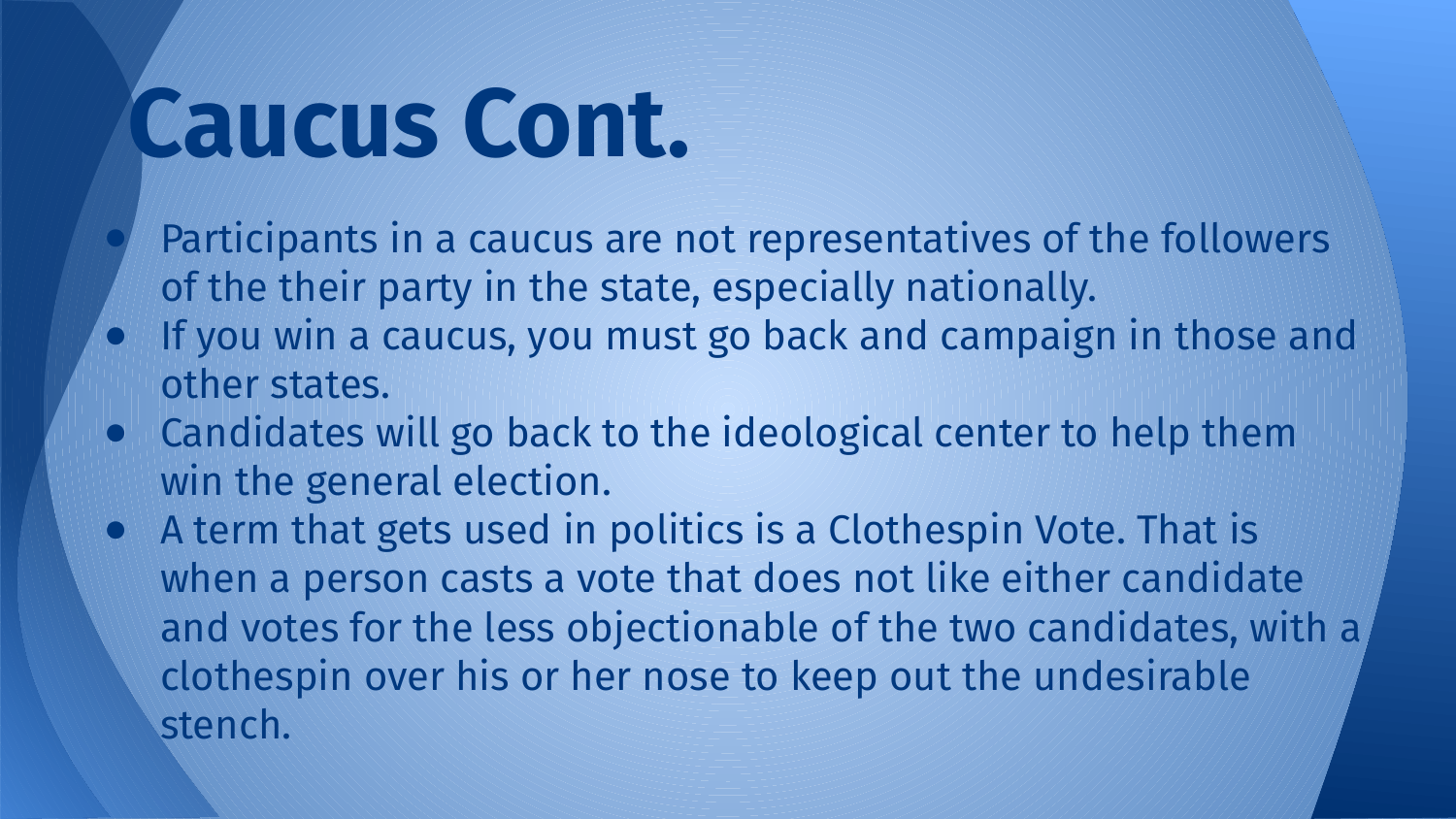

# Caucus Cont.
Participants in a caucus are not representatives of the followers of the their party in the state, especially nationally.
If you win a caucus, you must go back and campaign in those and other states.
Candidates will go back to the ideological center to help them win the general election.
A term that gets used in politics is a Clothespin Vote. That is when a person casts a vote that does not like either candidate and votes for the less objectionable of the two candidates, with a clothespin over his or her nose to keep out the undesirable stench.